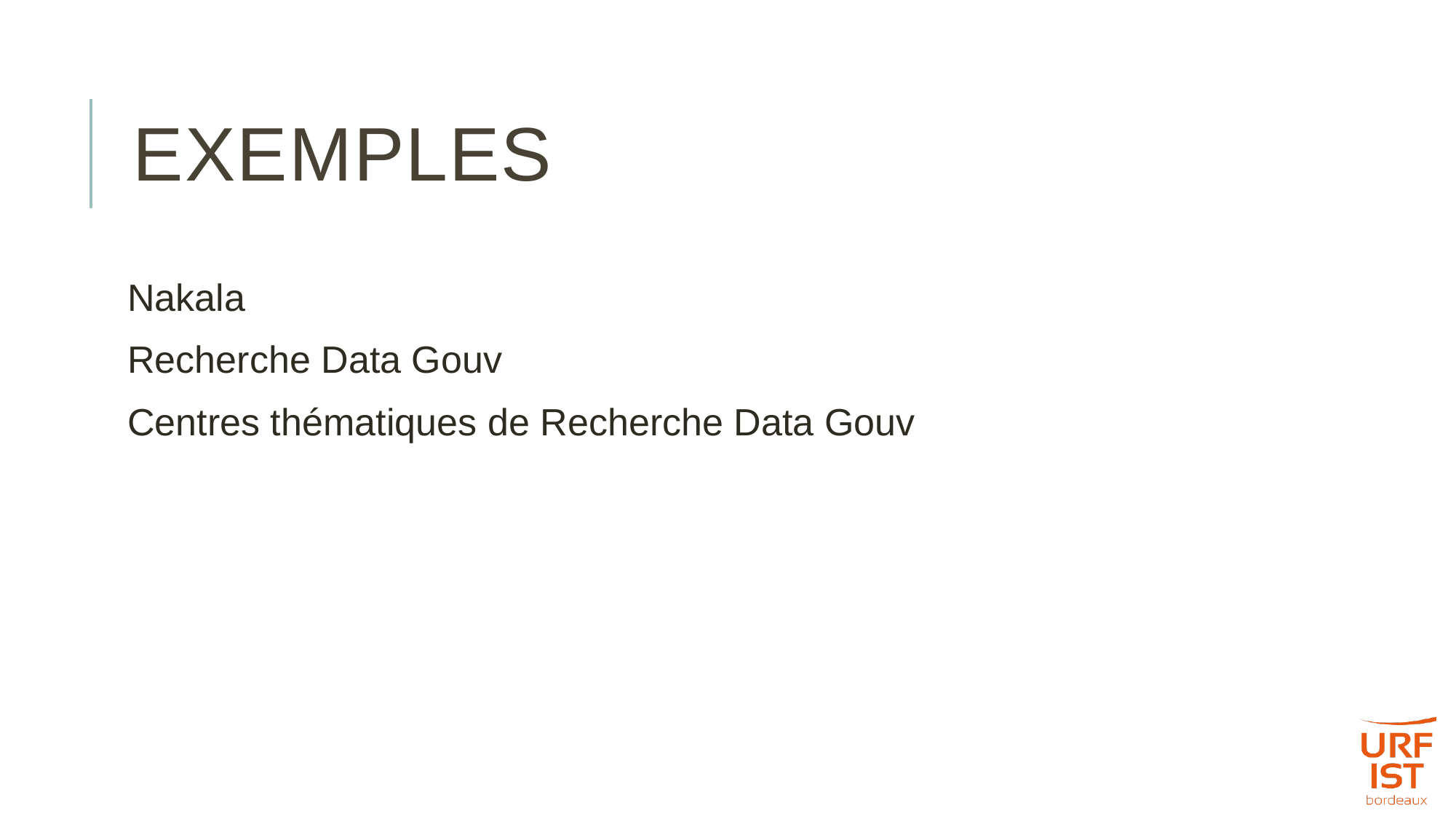

# Exemples
Nakala
Recherche Data Gouv
Centres thématiques de Recherche Data Gouv